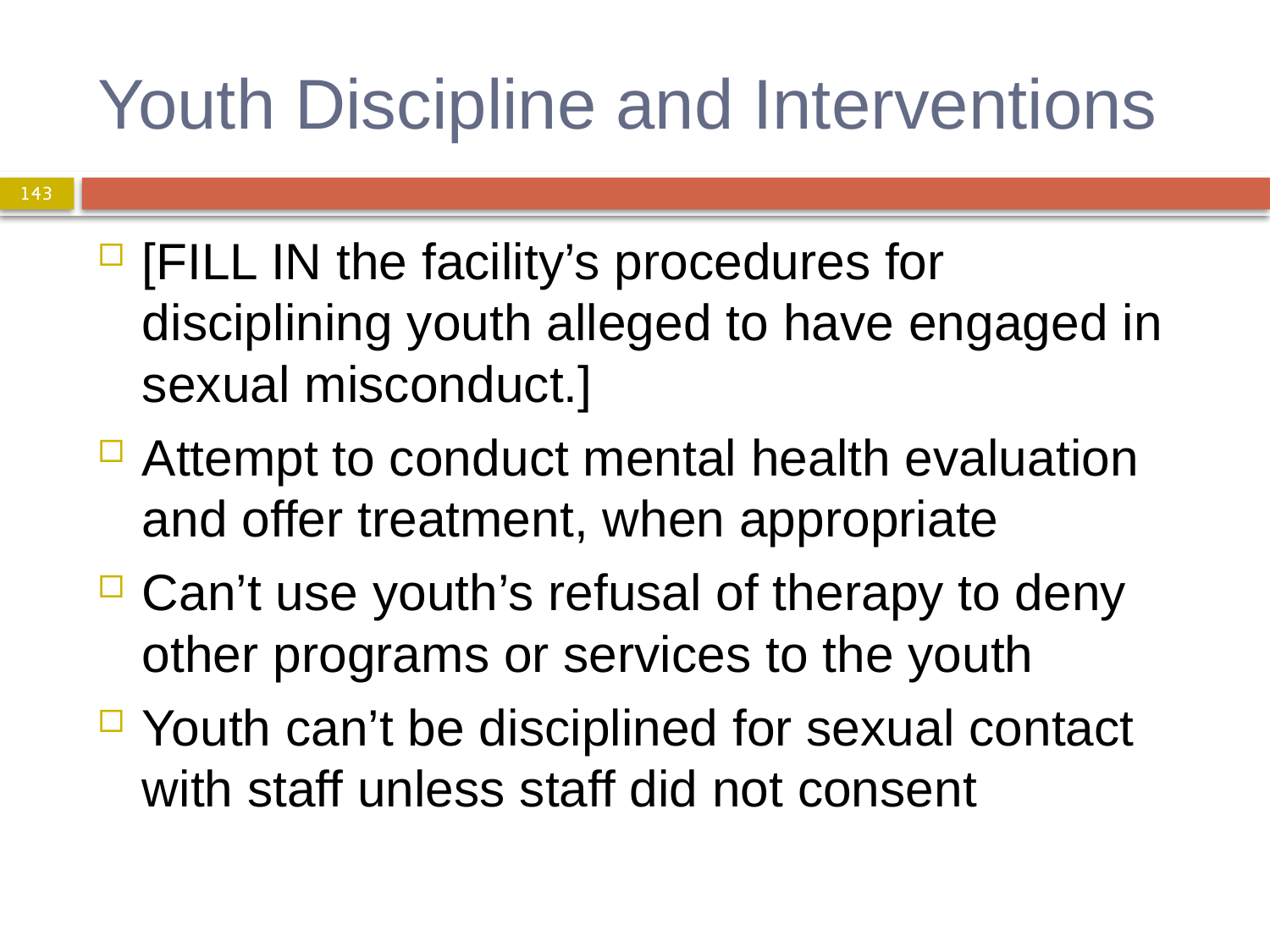

# Youth Discipline and Interventions
143
[FILL IN the facility’s procedures for disciplining youth alleged to have engaged in sexual misconduct.]
Attempt to conduct mental health evaluation and offer treatment, when appropriate
Can’t use youth’s refusal of therapy to deny other programs or services to the youth
Youth can’t be disciplined for sexual contact with staff unless staff did not consent